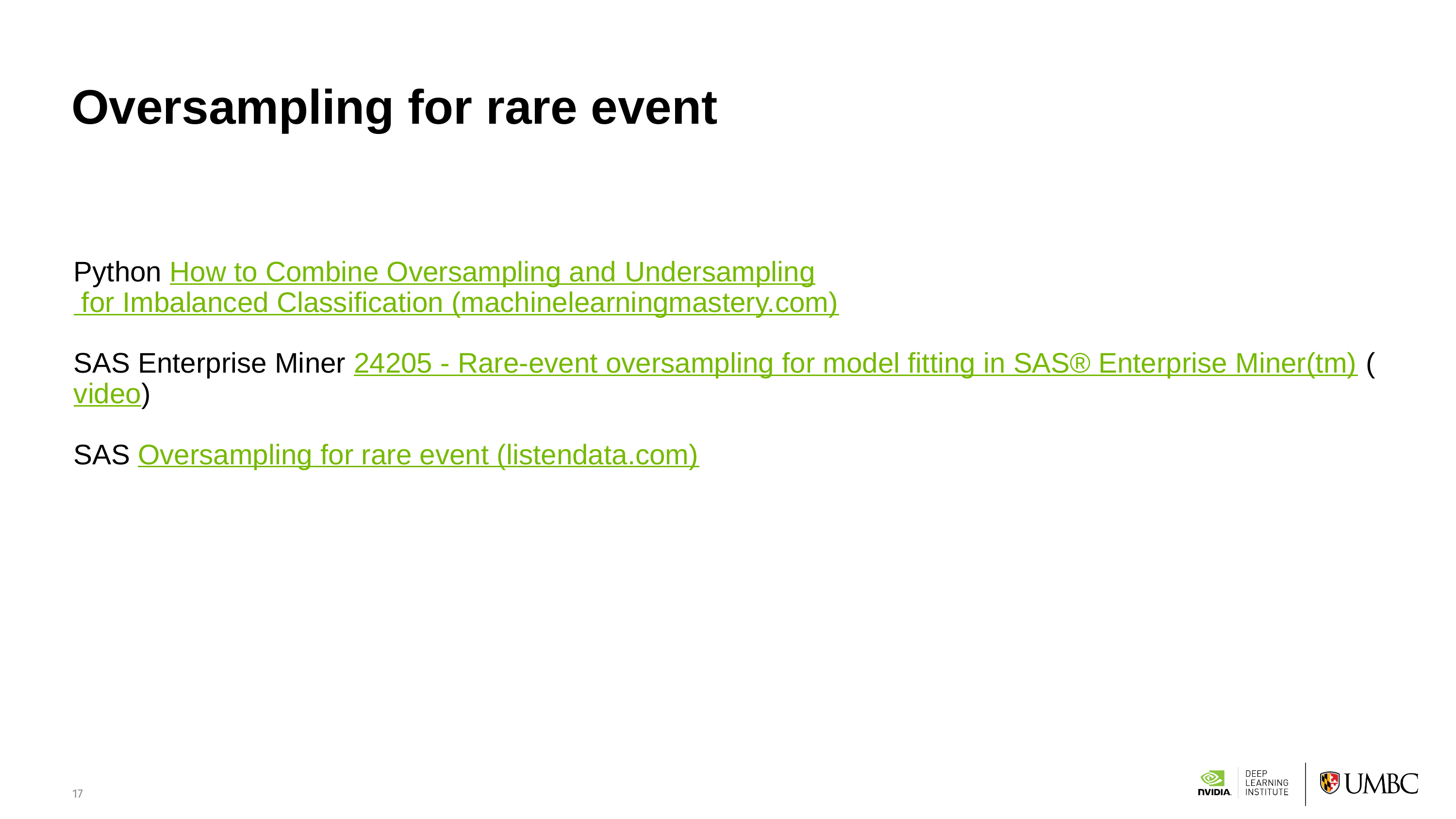

# Oversampling for rare event
Python How to Combine Oversampling and Undersampling for Imbalanced Classification (machinelearningmastery.com)
SAS Enterprise Miner 24205 - Rare-event oversampling for model fitting in SAS® Enterprise Miner(tm) (video)
SAS Oversampling for rare event (listendata.com)